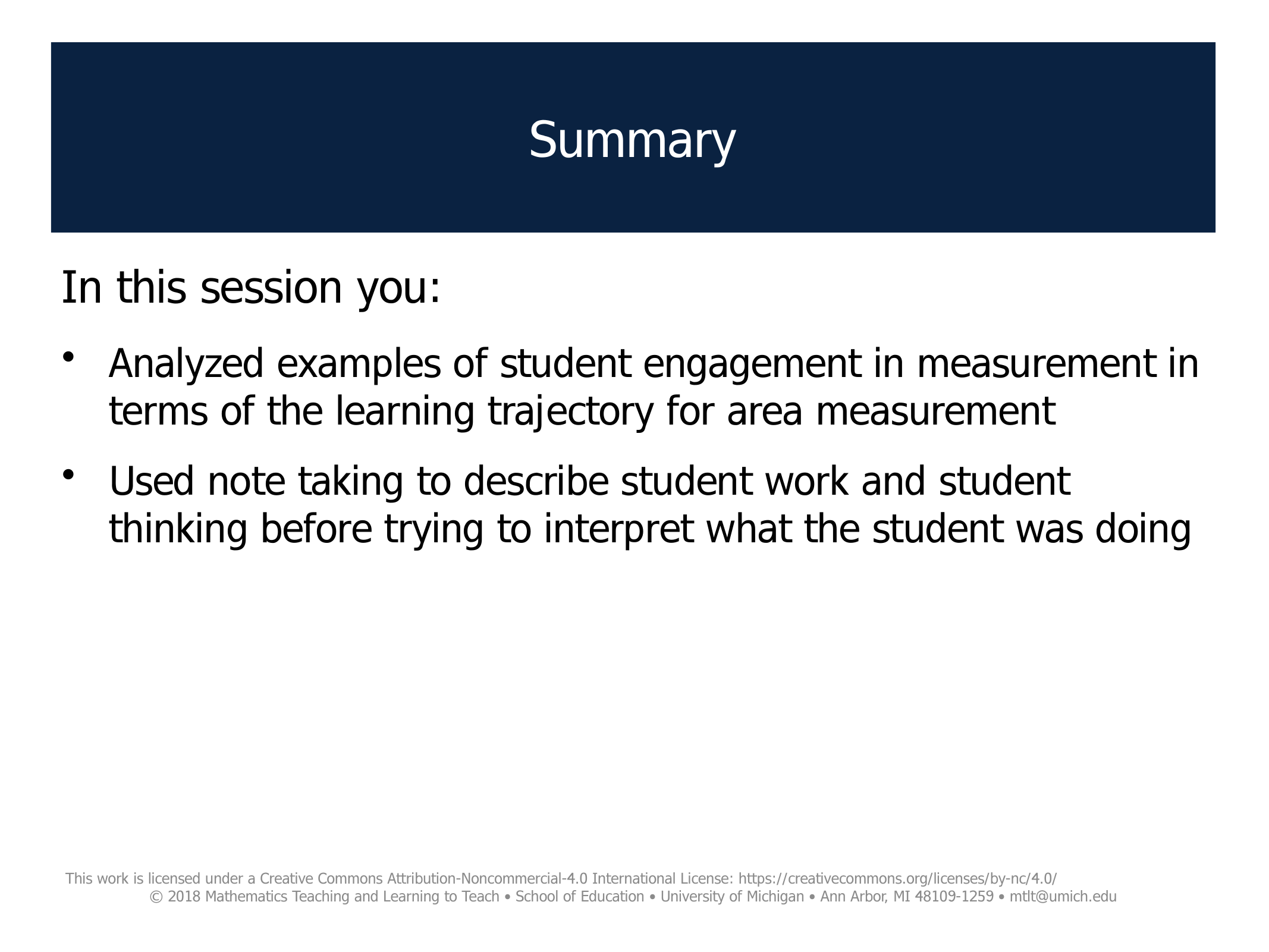

# Summary
In this session you:
Analyzed examples of student engagement in measurement in terms of the learning trajectory for area measurement
Used note taking to describe student work and student thinking before trying to interpret what the student was doing
This work is licensed under a Creative Commons Attribution-Noncommercial-4.0 International License: https://creativecommons.org/licenses/by-nc/4.0/
© 2018 Mathematics Teaching and Learning to Teach • School of Education • University of Michigan • Ann Arbor, MI 48109-1259 • mtlt@umich.edu